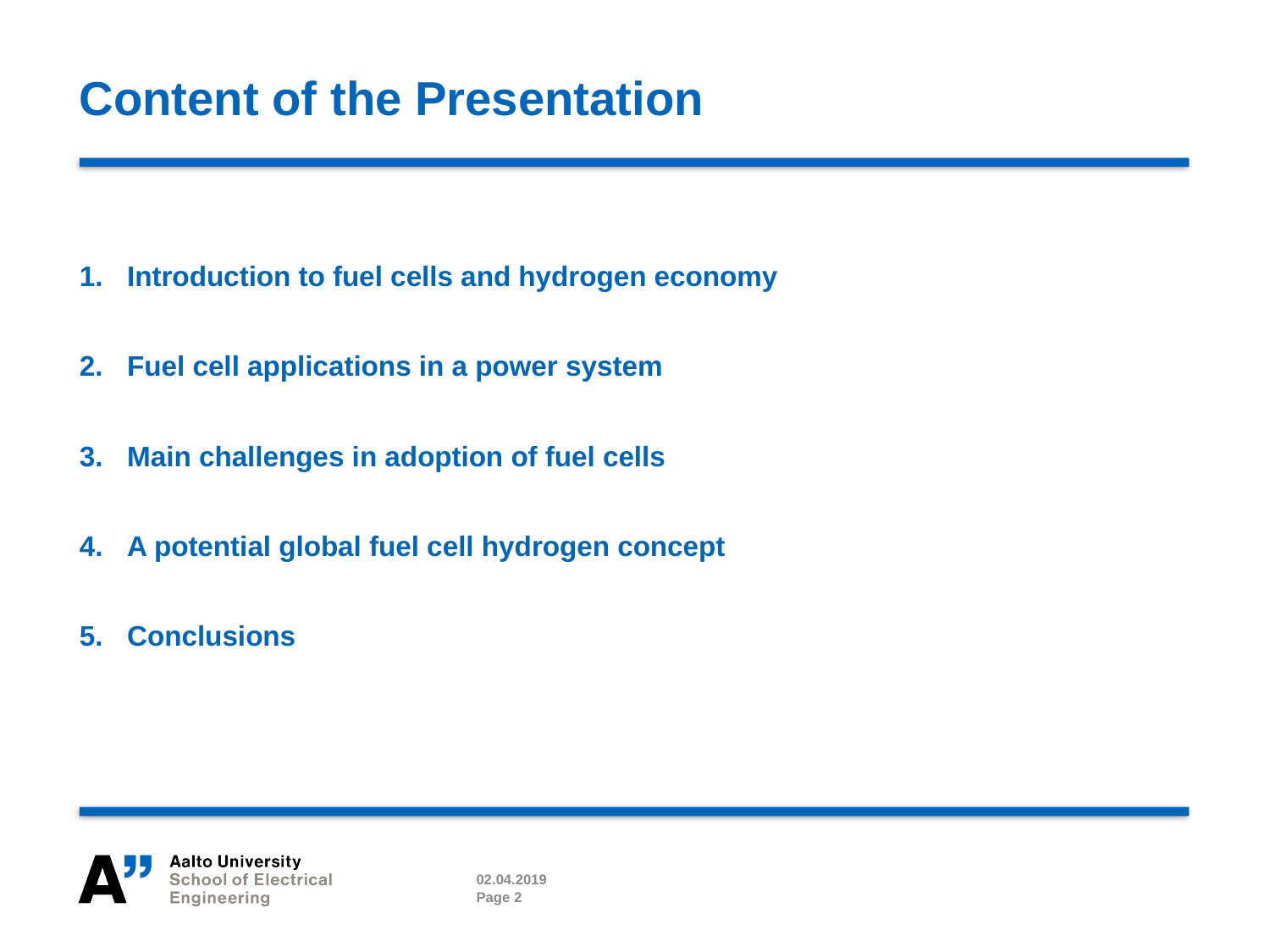

# Content of the Presentation
Introduction to fuel cells and hydrogen economy
Fuel cell applications in a power system
Main challenges in adoption of fuel cells
A potential global fuel cell hydrogen concept
Conclusions

02.04.2019
Page 2